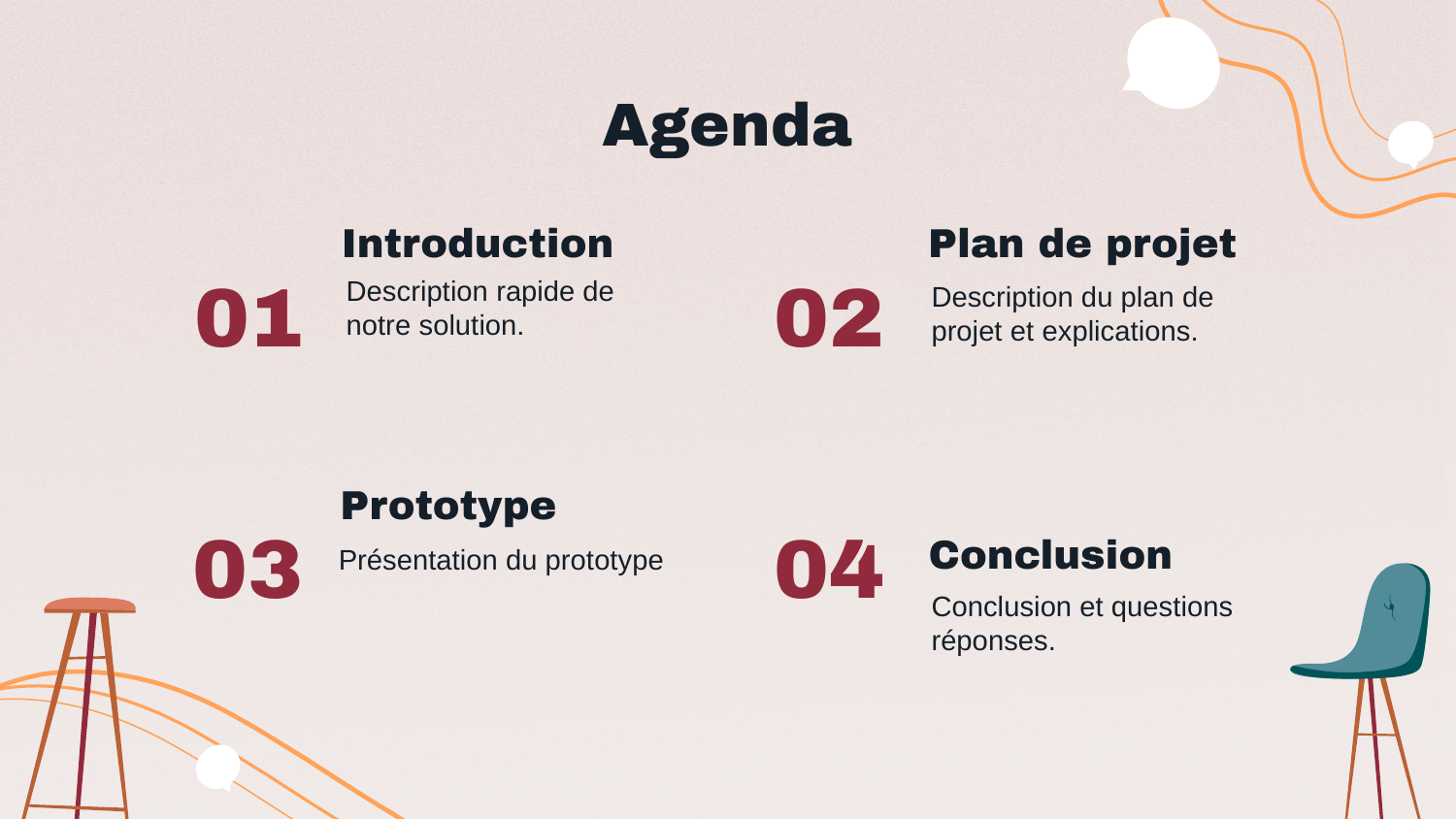

Agenda

Introduction
Plan de projet
01
02
Description rapide de notre solution.
Description du plan de projet et explications.
Prototype
03
# 04
Conclusion
Présentation du prototype

Conclusion et questions réponses.